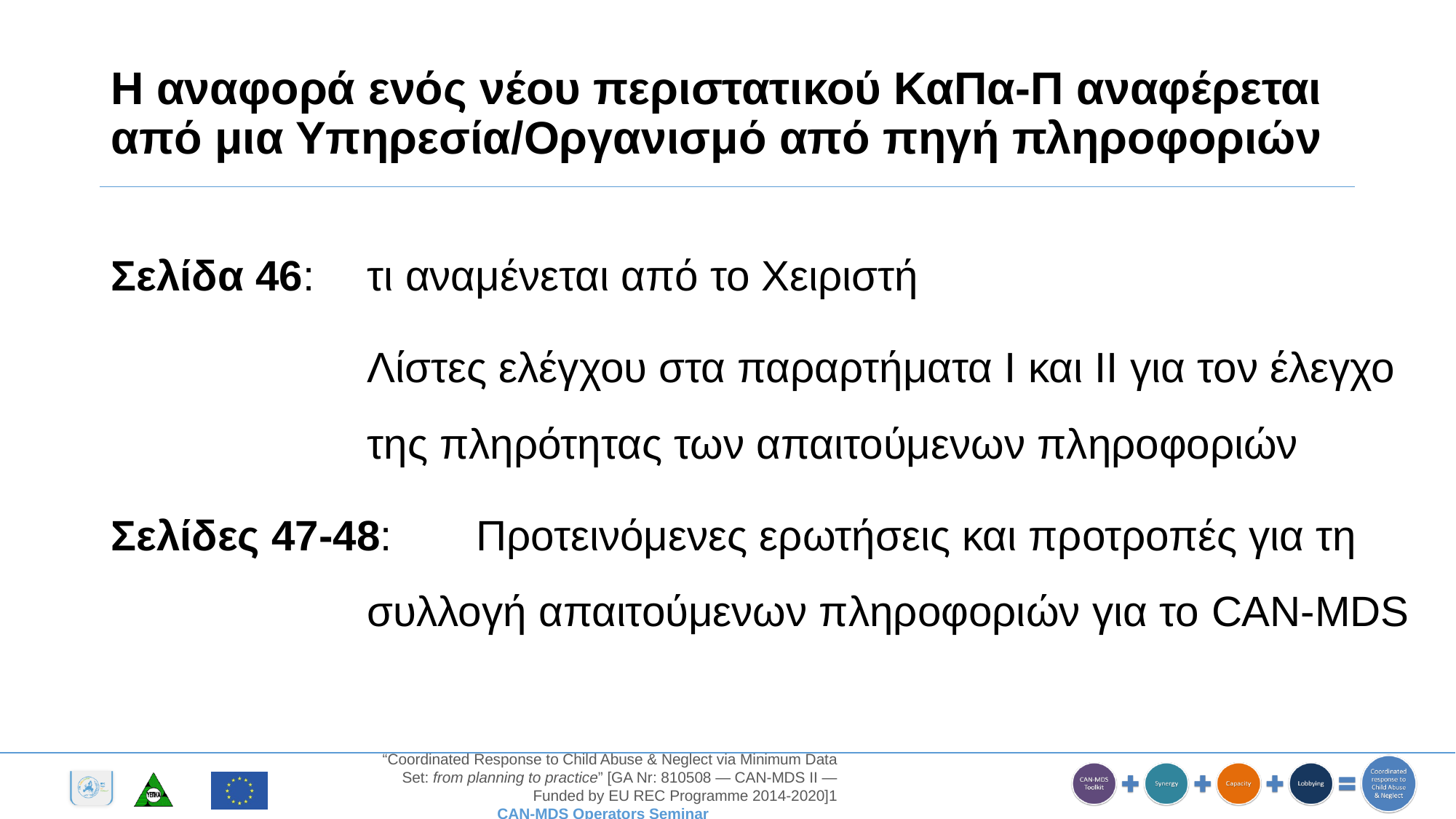

# Η αναφορά ενός νέου περιστατικού ΚαΠα-Π αναφέρεται από μια Υπηρεσία/Οργανισμό από πηγή πληροφοριών
Σελίδα 46: 	τι αναμένεται από το Χειριστή
	Λίστες ελέγχου στα παραρτήματα Ι και ΙΙ για τον έλεγχο της πληρότητας των απαιτούμενων πληροφοριών
Σελίδες 47-48: 	Προτεινόμενες ερωτήσεις και προτροπές για τη συλλογή απαιτούμενων πληροφοριών για το CAN-MDS